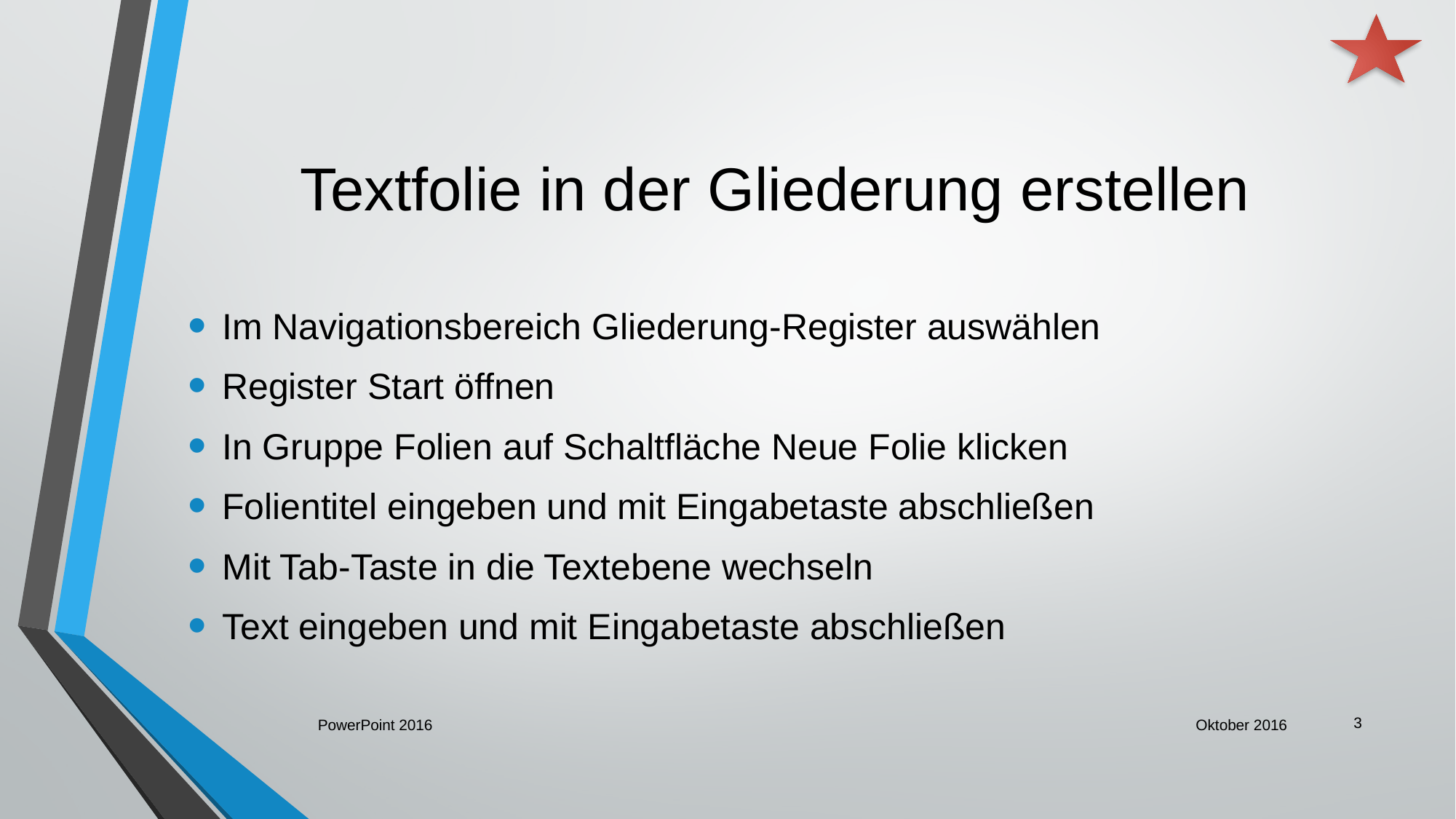

# Textfolie in der Gliederung erstellen
Im Navigationsbereich Gliederung-Register auswählen
Register Start öffnen
In Gruppe Folien auf Schaltfläche Neue Folie klicken
Folientitel eingeben und mit Eingabetaste abschließen
Mit Tab-Taste in die Textebene wechseln
Text eingeben und mit Eingabetaste abschließen

3
PowerPoint 2016
Oktober 2016